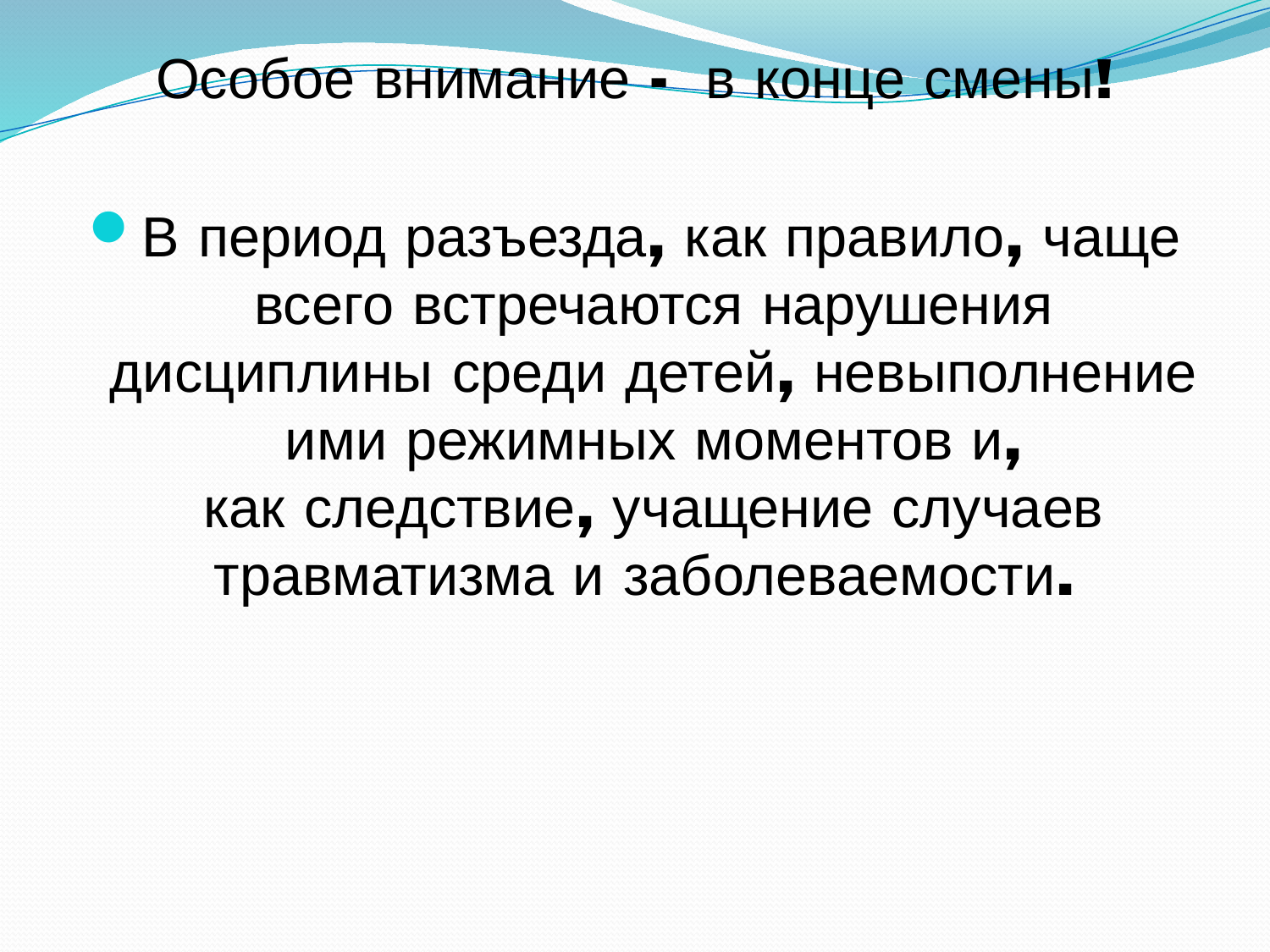

#
Особое внимание -  в конце смены!

В период разъезда, как правило, чаще всего встречаются нарушения дисциплины среди детей, невыполнение ими режимных моментов и, как следствие, учащение случаев травматизма и заболеваемости.